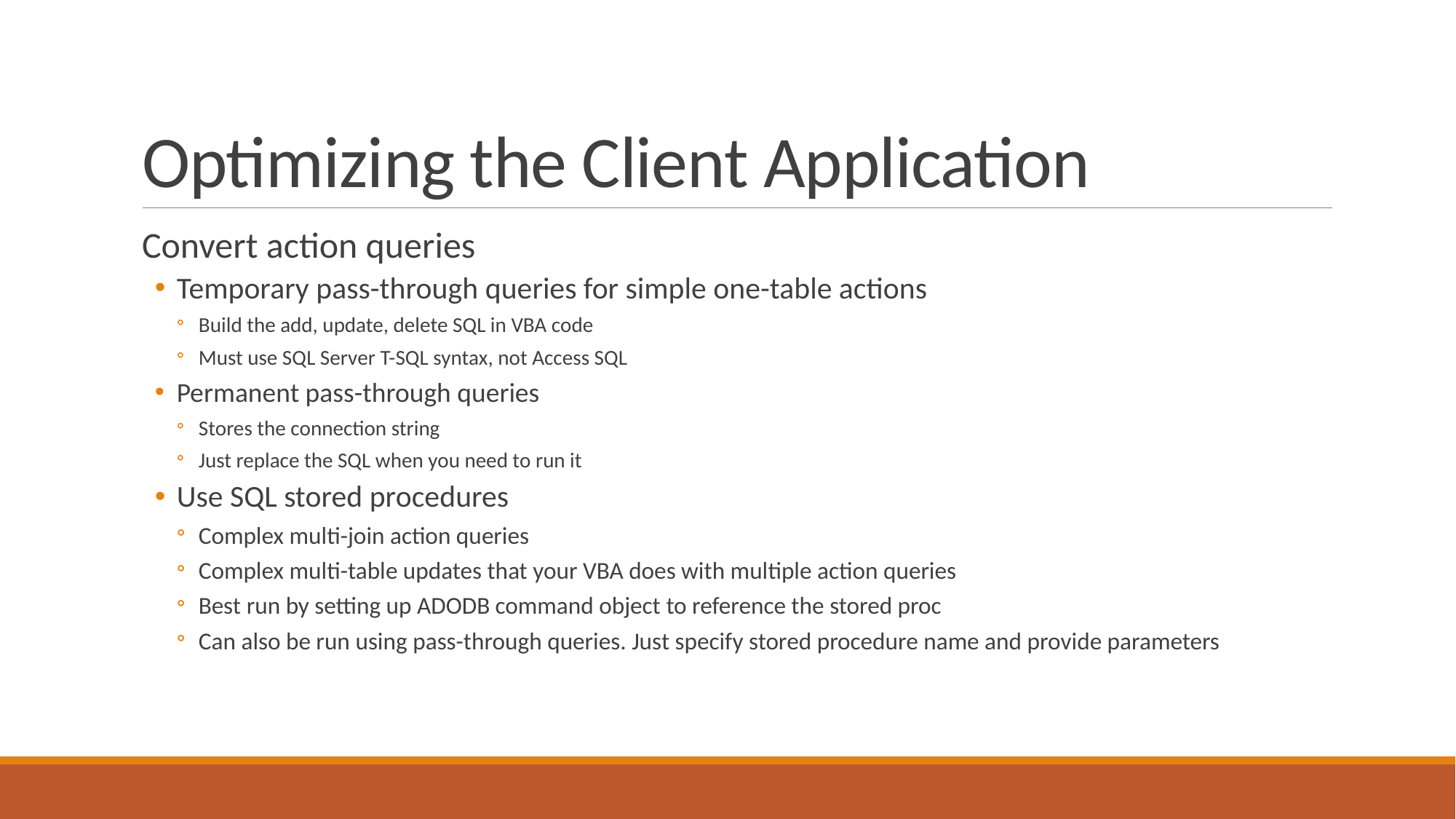

# Optimizing the Client Application
Convert action queries
Temporary pass-through queries for simple one-table actions
Build the add, update, delete SQL in VBA code
Must use SQL Server T-SQL syntax, not Access SQL
Permanent pass-through queries
Stores the connection string
Just replace the SQL when you need to run it
Use SQL stored procedures
Complex multi-join action queries
Complex multi-table updates that your VBA does with multiple action queries
Best run by setting up ADODB command object to reference the stored proc
Can also be run using pass-through queries. Just specify stored procedure name and provide parameters